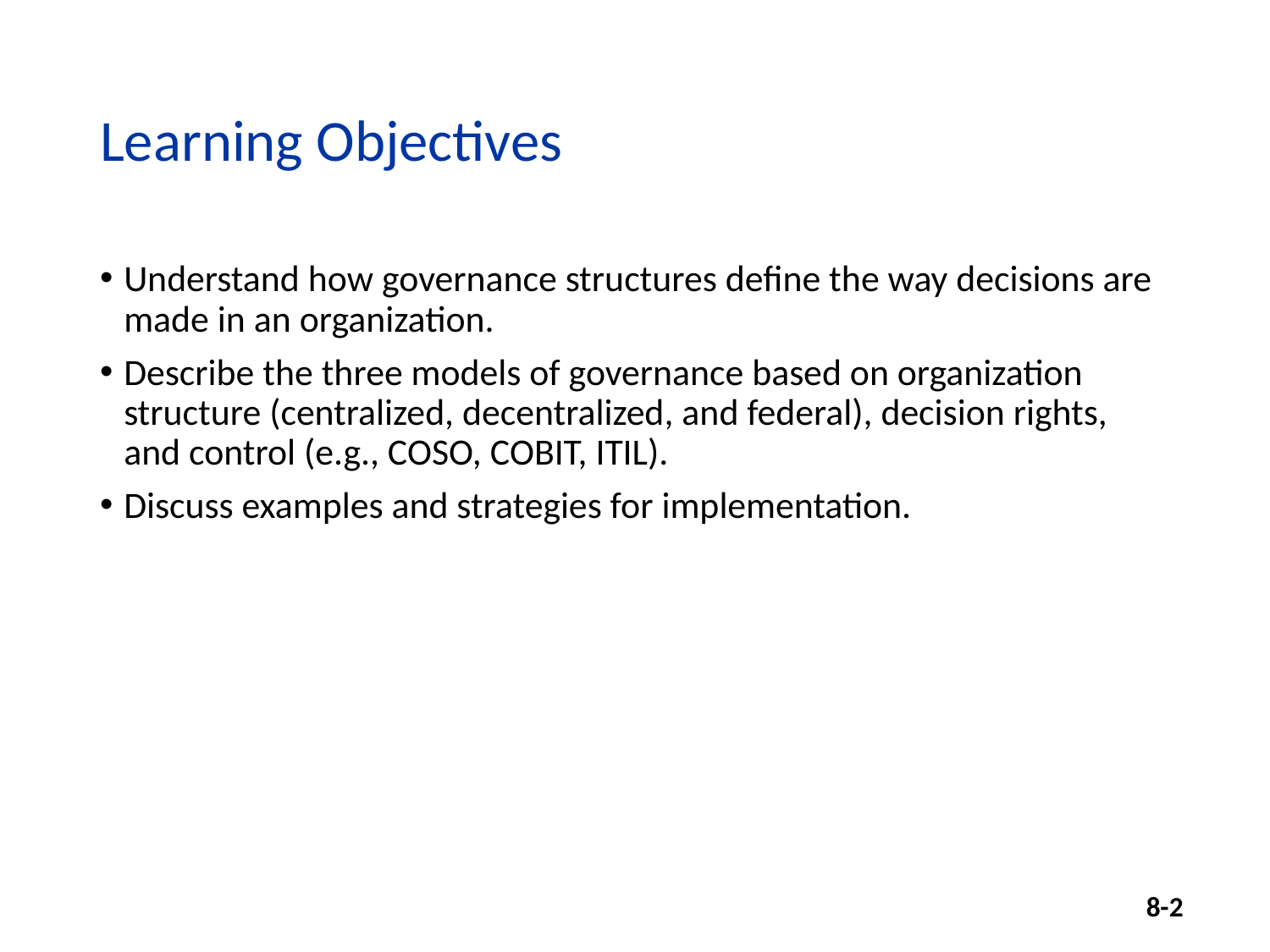

# Learning Objectives
Understand how governance structures define the way decisions are made in an organization.
Describe the three models of governance based on organization structure (centralized, decentralized, and federal), decision rights, and control (e.g., COSO, COBIT, ITIL).
Discuss examples and strategies for implementation.